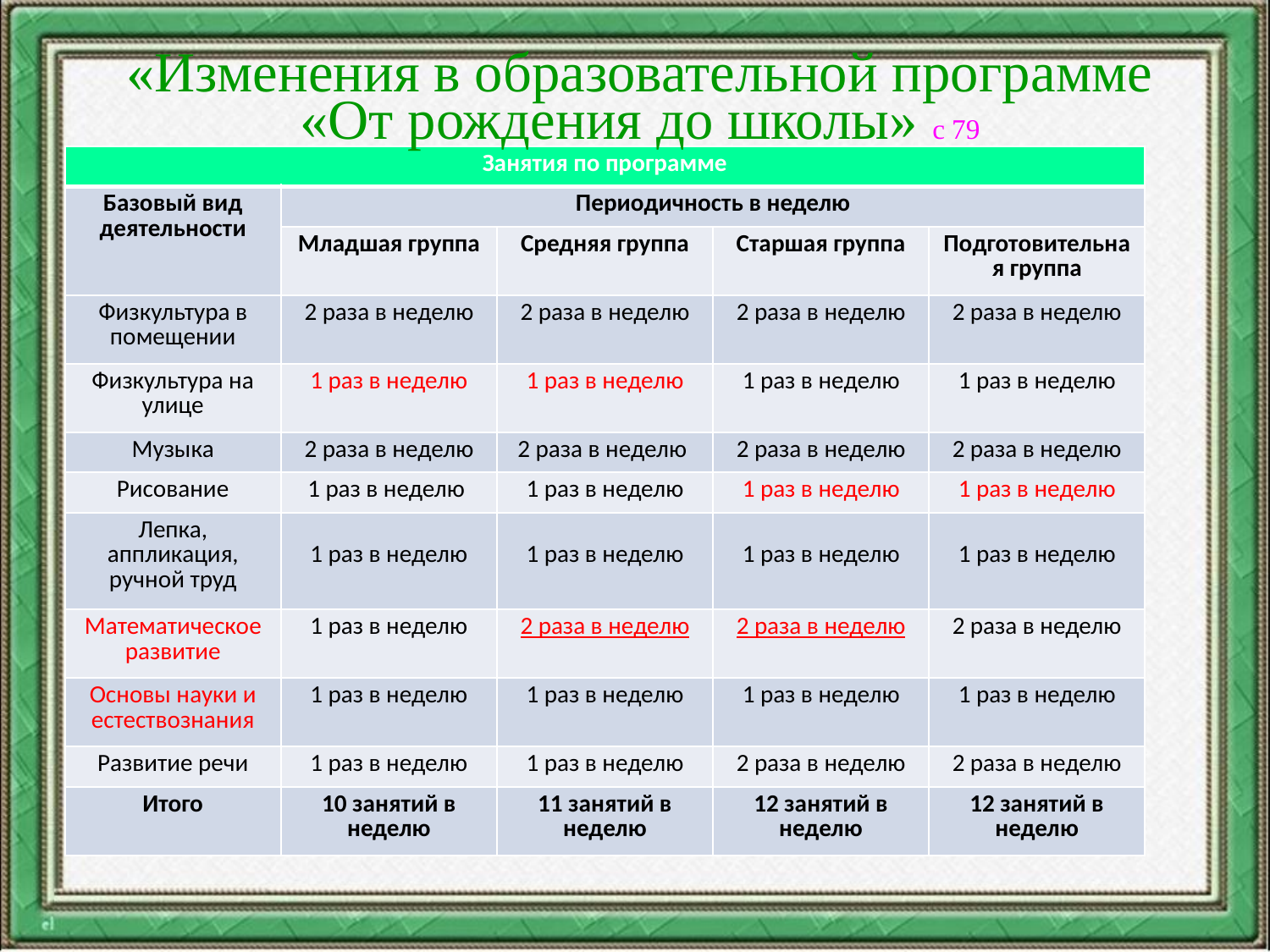

«Изменения в образовательной программе «От рождения до школы» с 79
| Занятия по программе |  |  |  |  |
| --- | --- | --- | --- | --- |
| Базовый вид деятельности | Периодичность в неделю |  |  |  |
|  | Младшая группа | Средняя группа | Старшая группа | Подготовительная группа |
| Физкультура в помещении | 2 раза в неделю | 2 раза в неделю | 2 раза в неделю | 2 раза в неделю |
| Физкультура на улице | 1 раз в неделю | 1 раз в неделю | 1 раз в неделю | 1 раз в неделю |
| Музыка | 2 раза в неделю | 2 раза в неделю | 2 раза в неделю | 2 раза в неделю |
| Рисование | 1 раз в неделю | 1 раз в неделю | 1 раз в неделю | 1 раз в неделю |
| Лепка, аппликация, ручной труд | 1 раз в неделю | 1 раз в неделю | 1 раз в неделю | 1 раз в неделю |
| Математическое развитие | 1 раз в неделю | 2 раза в неделю | 2 раза в неделю | 2 раза в неделю |
| Основы науки и естествознания | 1 раз в неделю | 1 раз в неделю | 1 раз в неделю | 1 раз в неделю |
| Развитие речи | 1 раз в неделю | 1 раз в неделю | 2 раза в неделю | 2 раза в неделю |
| Итого | 10 занятий в неделю | 11 занятий в неделю | 12 занятий в неделю | 12 занятий в неделю |